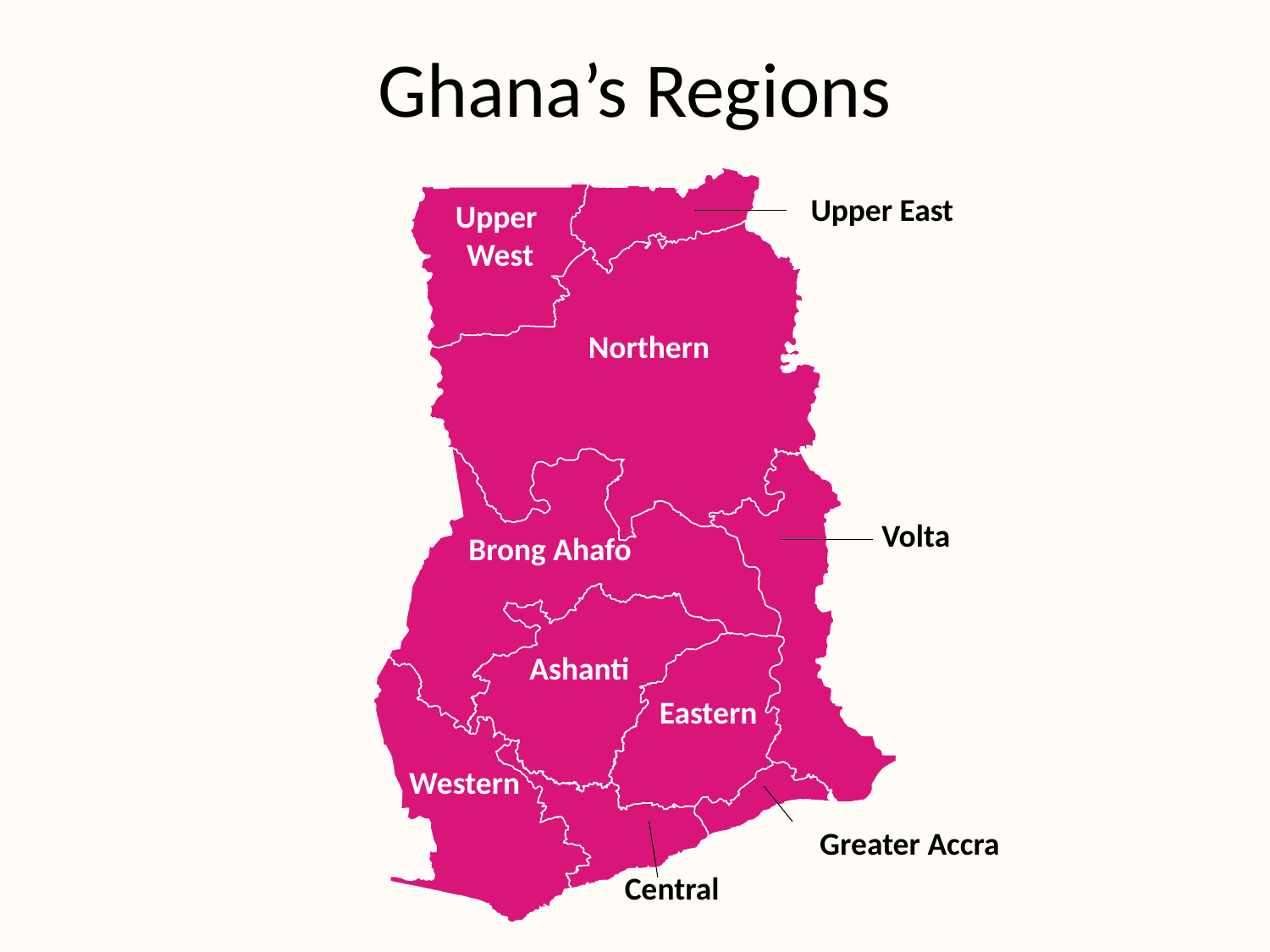

# Ghana’s Regions

Upper East

Upper
West

Northern

Volta

Brong Ahafo

Ashanti

Eastern

Western

Greater Accra

Central